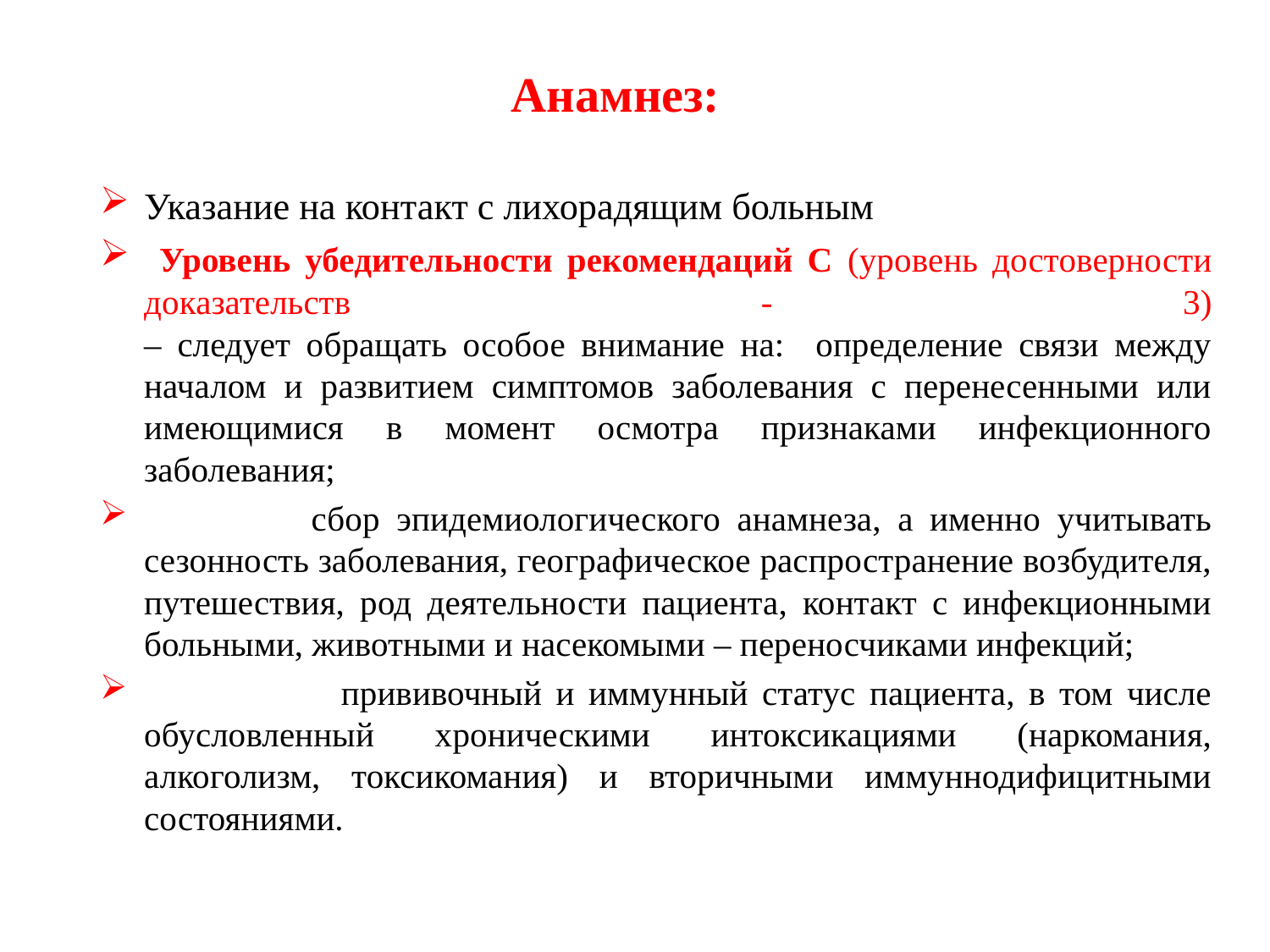

# Анамнез:
Указание на контакт с лихорадящим больным
 Уровень убедительности рекомендаций C (уровень достоверности доказательств - 3)
– следует обращать особое внимание на:  определение связи между началом и развитием симптомов заболевания с перенесенными или имеющимися в момент осмотра признаками инфекционного заболевания;
          сбор эпидемиологического анамнеза, а именно учитывать сезонность заболевания, географическое распространение возбудителя, путешествия, род деятельности пациента, контакт с инфекционными больными, животными и насекомыми – переносчиками инфекций;
              прививочный и иммунный статус пациента, в том числе обусловленный хроническими интоксикациями (наркомания, алкоголизм, токсикомания) и вторичными иммуннодифицитными состояниями.